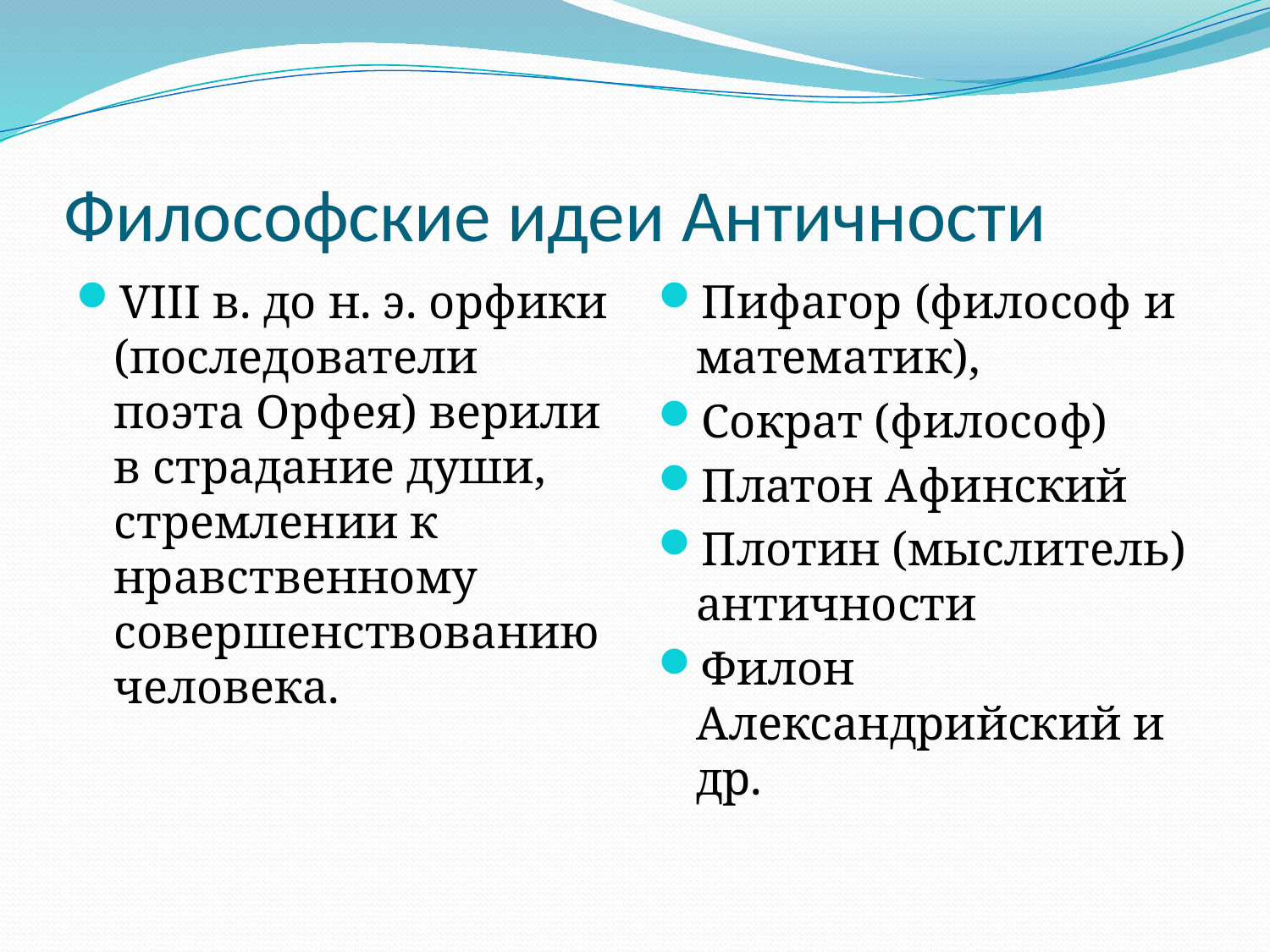

# Философские идеи Античности
VIII в. до н. э. орфики (последователи поэта Орфея) верили в страдание души, стремлении к нравственному совершенствованию человека.
Пифагор (философ и математик),
Сократ (философ)
Платон Афинский
Плотин (мыслитель) античности
Филон Александрийский и др.